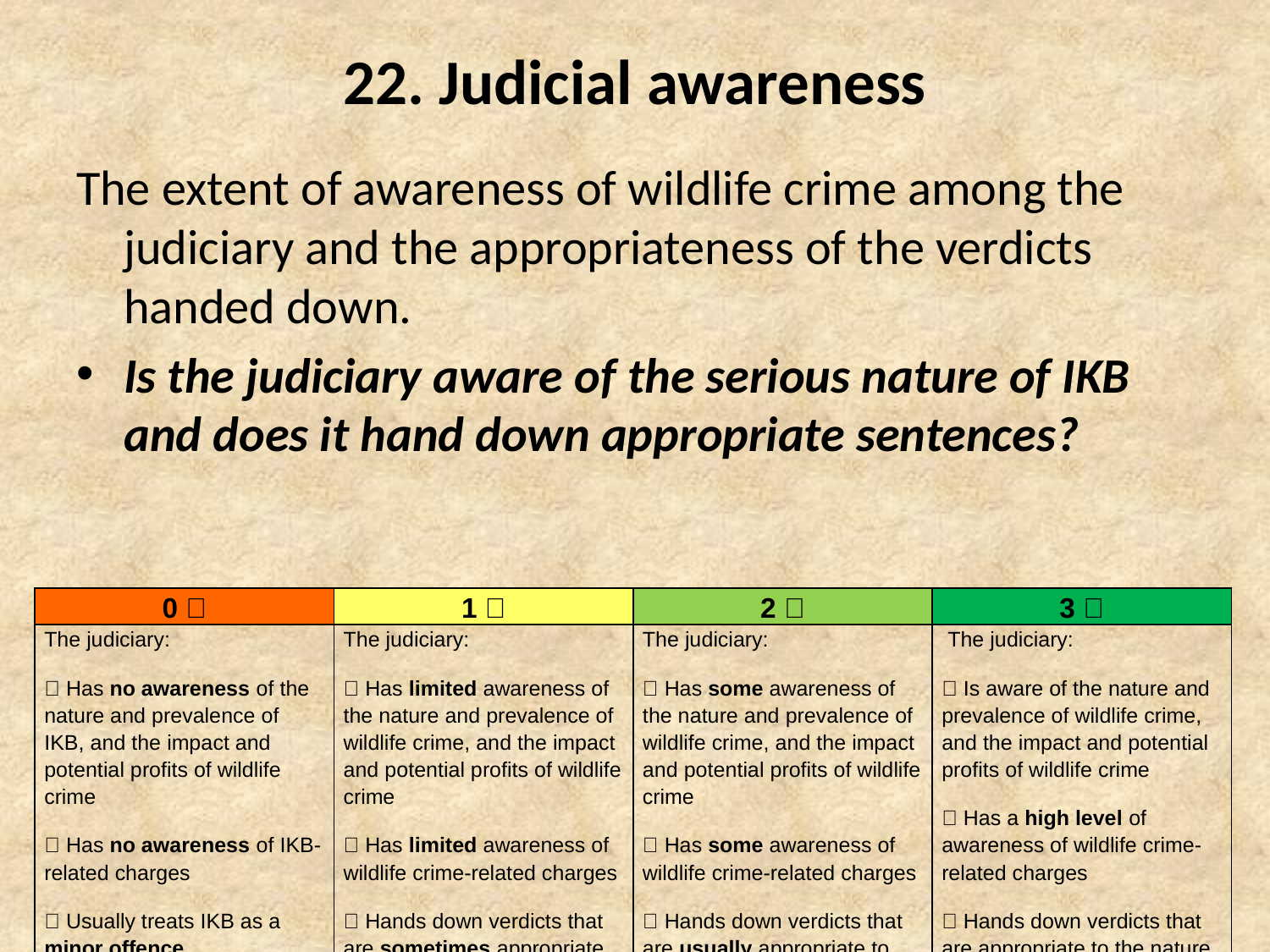

# 22. Judicial awareness
The extent of awareness of wildlife crime among the judiciary and the appropriateness of the verdicts handed down.
Is the judiciary aware of the serious nature of IKB and does it hand down appropriate sentences?

| 0 􀜆 | 1 􀜆 | 2 􀜆 | 3 􀜆 |
| --- | --- | --- | --- |
| The judiciary: 􀜆 Has no awareness of the nature and prevalence of IKB, and the impact and potential profits of wildlife crime 􀜆 Has no awareness of IKB-related charges 􀜆 Usually treats IKB as a minor offence 􀜆 Does not adhere to sentencing guidelines where they exist | The judiciary: 􀜆 Has limited awareness of the nature and prevalence of wildlife crime, and the impact and potential profits of wildlife crime 􀜆 Has limited awareness of wildlife crime-related charges 􀜆 Hands down verdicts that are sometimes appropriate to the nature and severity of the crime 􀜆 Rarely adhere to sentencing guidelines where they exist | The judiciary: 􀜆 Has some awareness of the nature and prevalence of wildlife crime, and the impact and potential profits of wildlife crime 􀜆 Has some awareness of wildlife crime-related charges 􀜆 Hands down verdicts that are usually appropriate to the nature and severity of the crime 􀜆 Sometimes adhere to sentencing guidelines where they exist | The judiciary: 􀜆 Is aware of the nature and prevalence of wildlife crime, and the impact and potential profits of wildlife crime 􀜆 Has a high level of awareness of wildlife crime-related charges 􀜆 Hands down verdicts that are appropriate to the nature and severity of the crime 􀜆 Routinely adhere to sentencing guidelines where they exist |